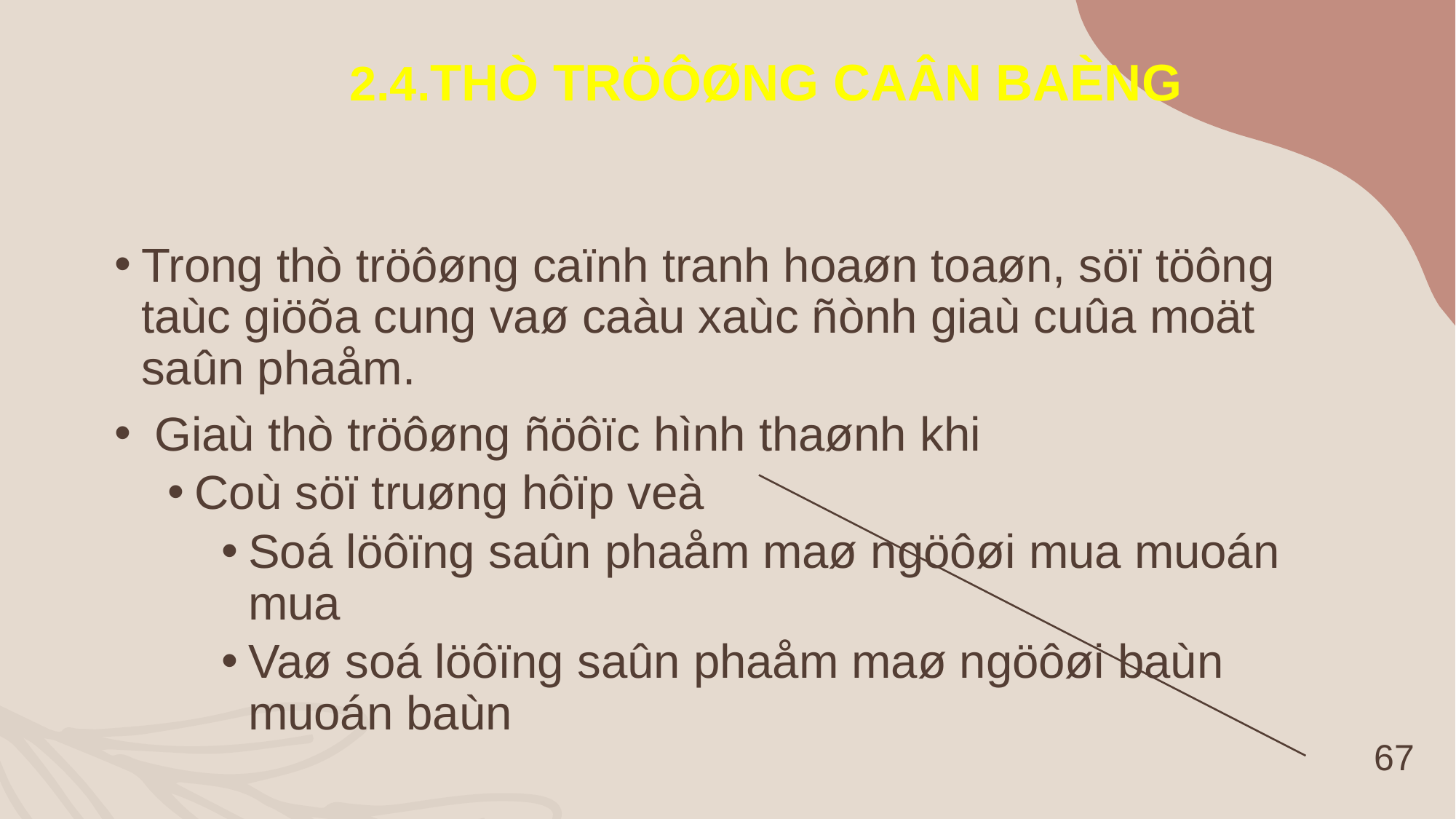

# 2.4.THÒ TRÖÔØNG CAÂN BAÈNG

Trong thò tröôøng caïnh tranh hoaøn toaøn, söï töông taùc giöõa cung vaø caàu xaùc ñònh giaù cuûa moät saûn phaåm.
 Giaù thò tröôøng ñöôïc hình thaønh khi
Coù söï truøng hôïp veà
Soá löôïng saûn phaåm maø ngöôøi mua muoán mua
Vaø soá löôïng saûn phaåm maø ngöôøi baùn muoán baùn
67